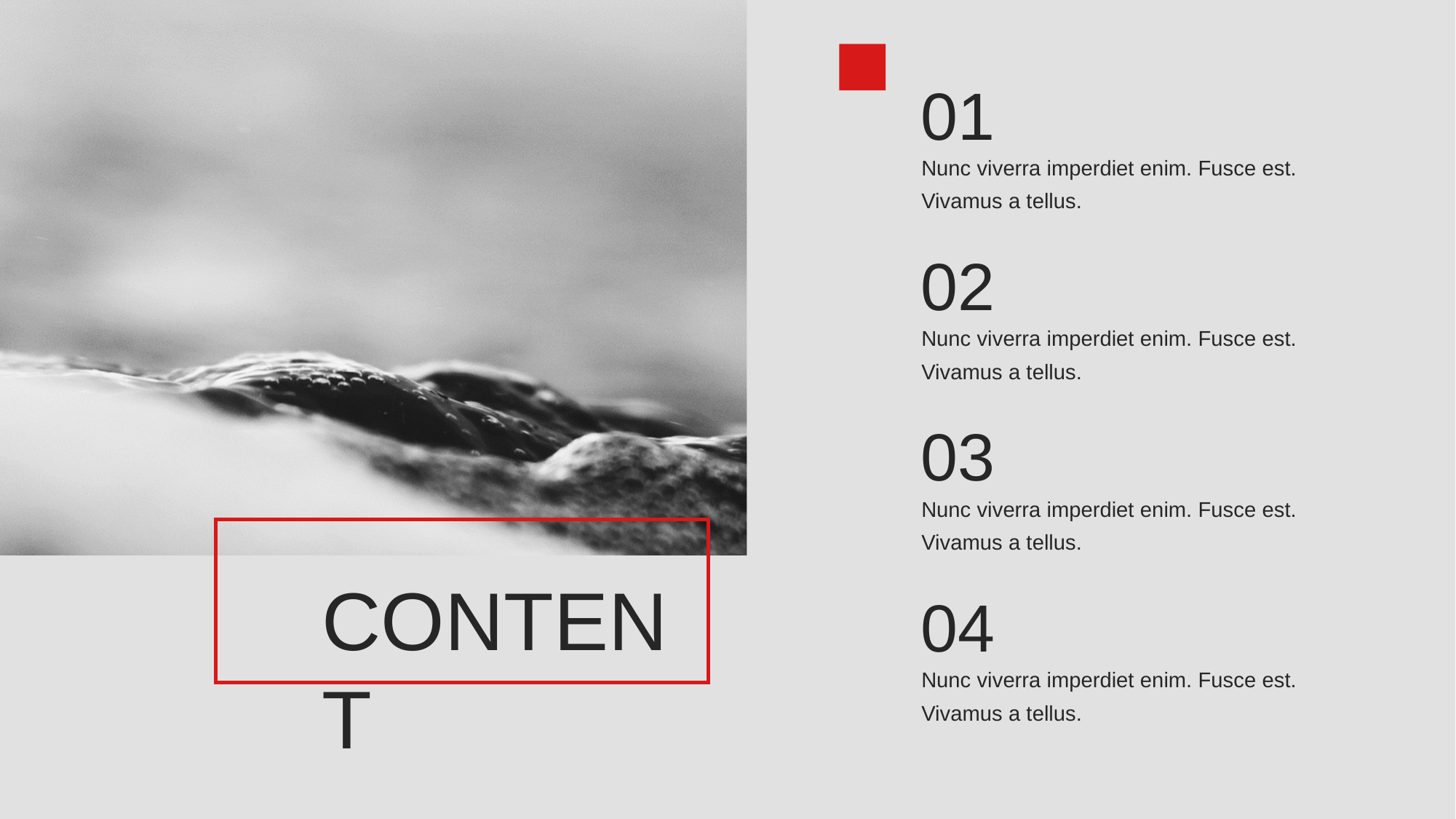

01
Nunc viverra imperdiet enim. Fusce est. Vivamus a tellus.
02
Nunc viverra imperdiet enim. Fusce est. Vivamus a tellus.

03
Nunc viverra imperdiet enim. Fusce est. Vivamus a tellus.
CONTENT
04
Nunc viverra imperdiet enim. Fusce est. Vivamus a tellus.